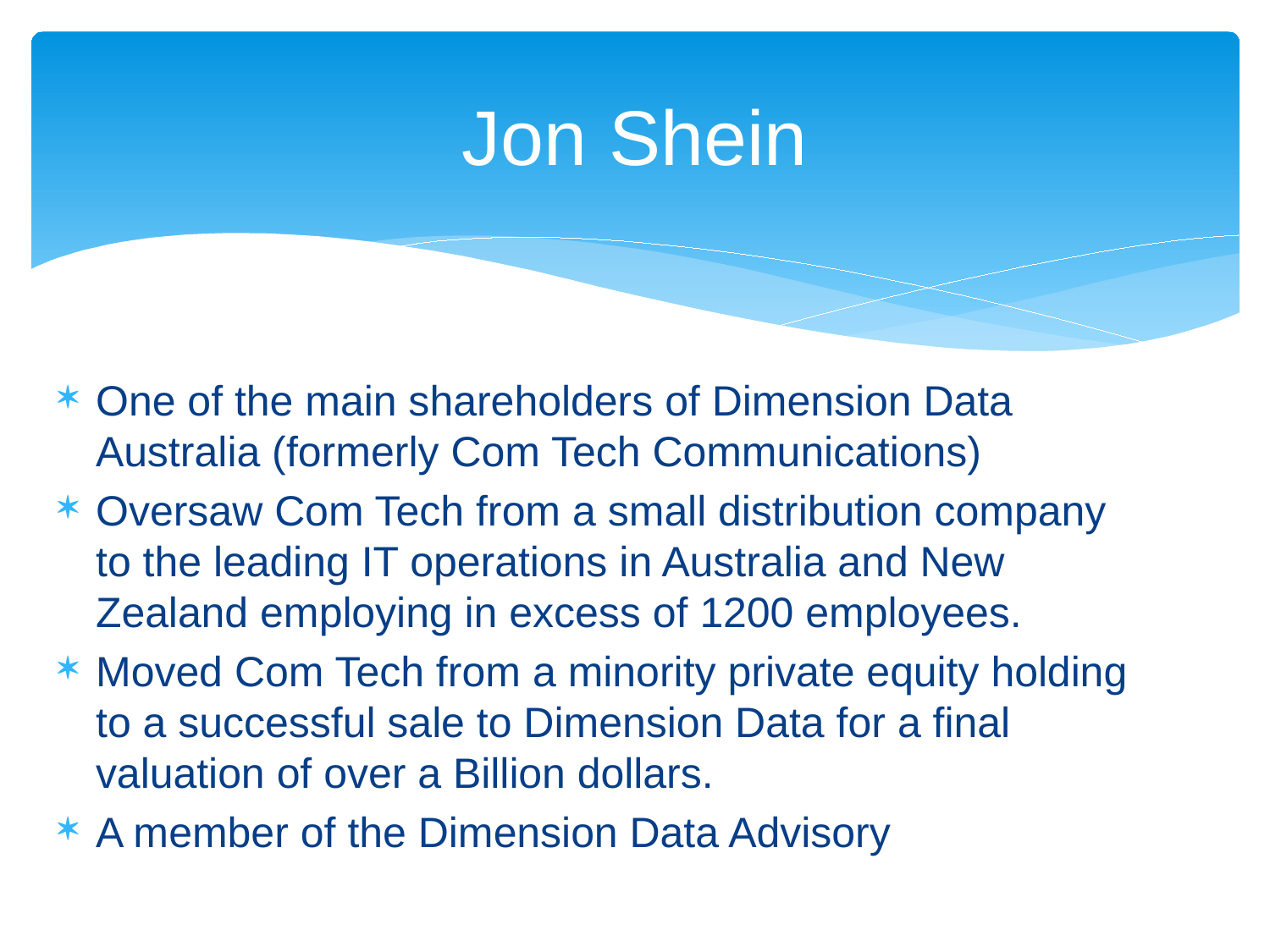

# Jon Shein
One of the main shareholders of Dimension Data Australia (formerly Com Tech Communications)
Oversaw Com Tech from a small distribution company to the leading IT operations in Australia and New Zealand employing in excess of 1200 employees.
Moved Com Tech from a minority private equity holding to a successful sale to Dimension Data for a final valuation of over a Billion dollars.
A member of the Dimension Data Advisory